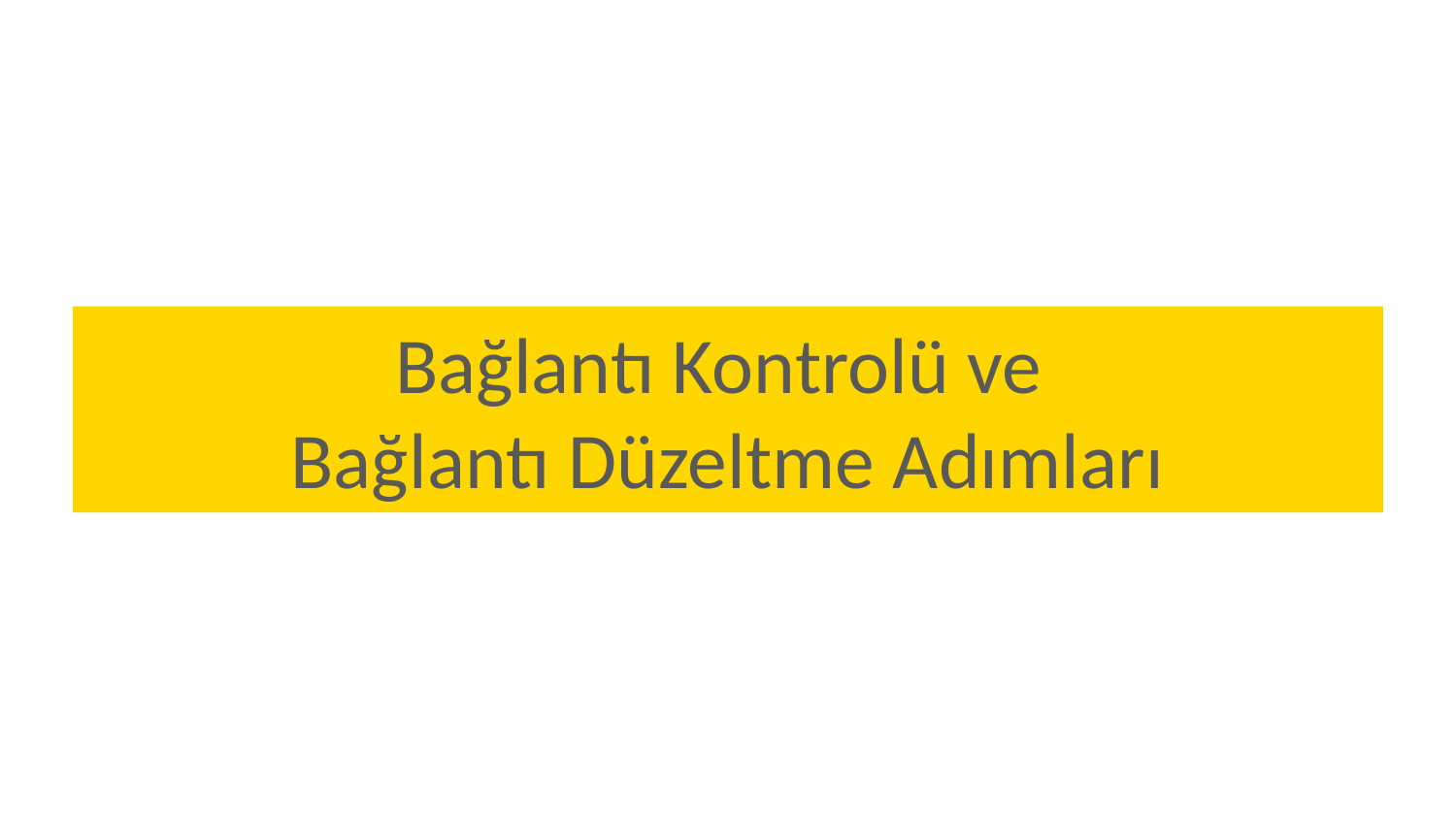

# Bağlantı Kontrolü ve Bağlantı Düzeltme Adımları